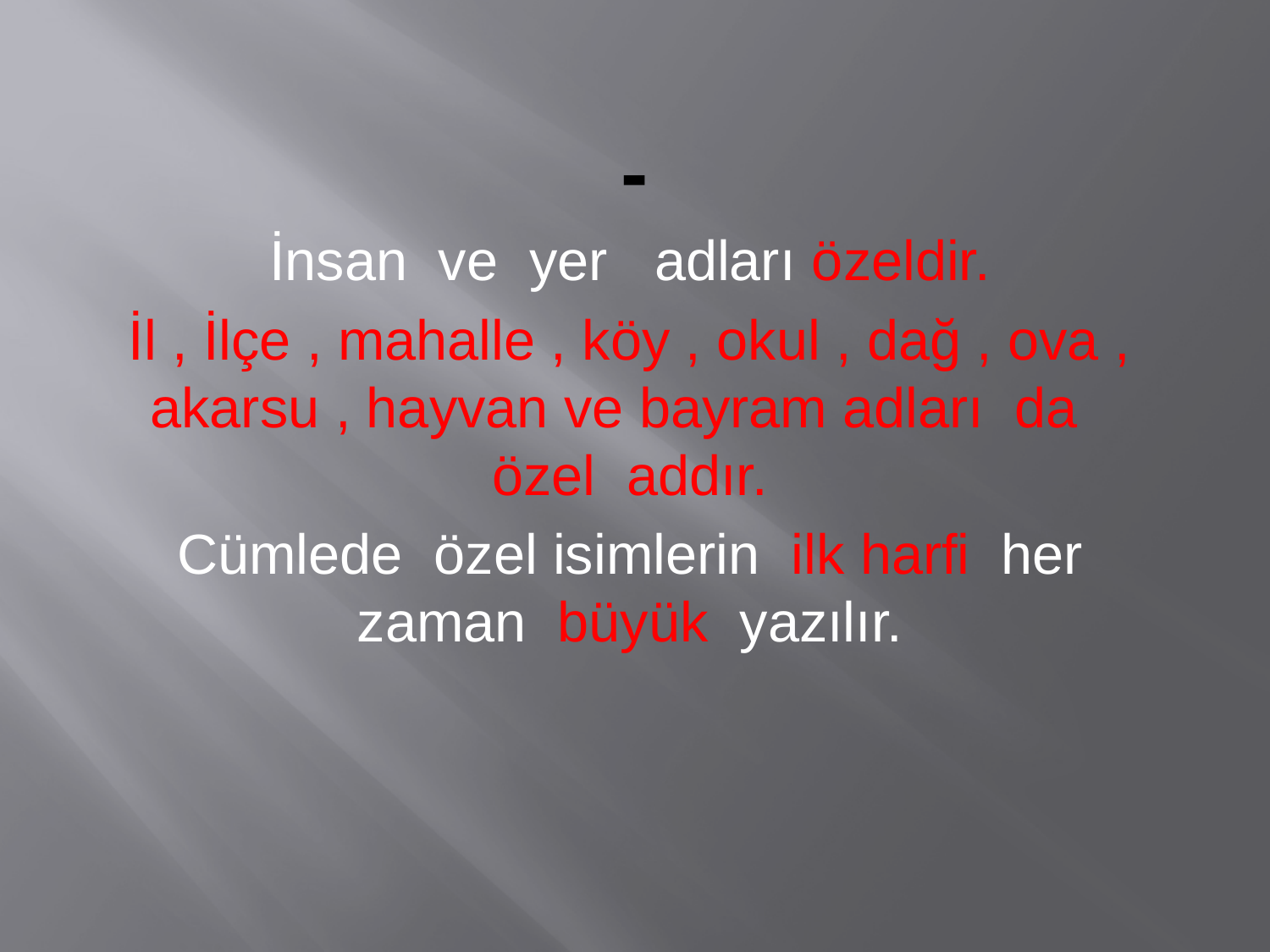

# -
İnsan  ve  yer   adları özeldir.
İl , İlçe , mahalle , köy , okul , dağ , ova , akarsu , hayvan ve bayram adları  da   özel  addır.
Cümlede  özel isimlerin  ilk harfi  her zaman  büyük  yazılır.